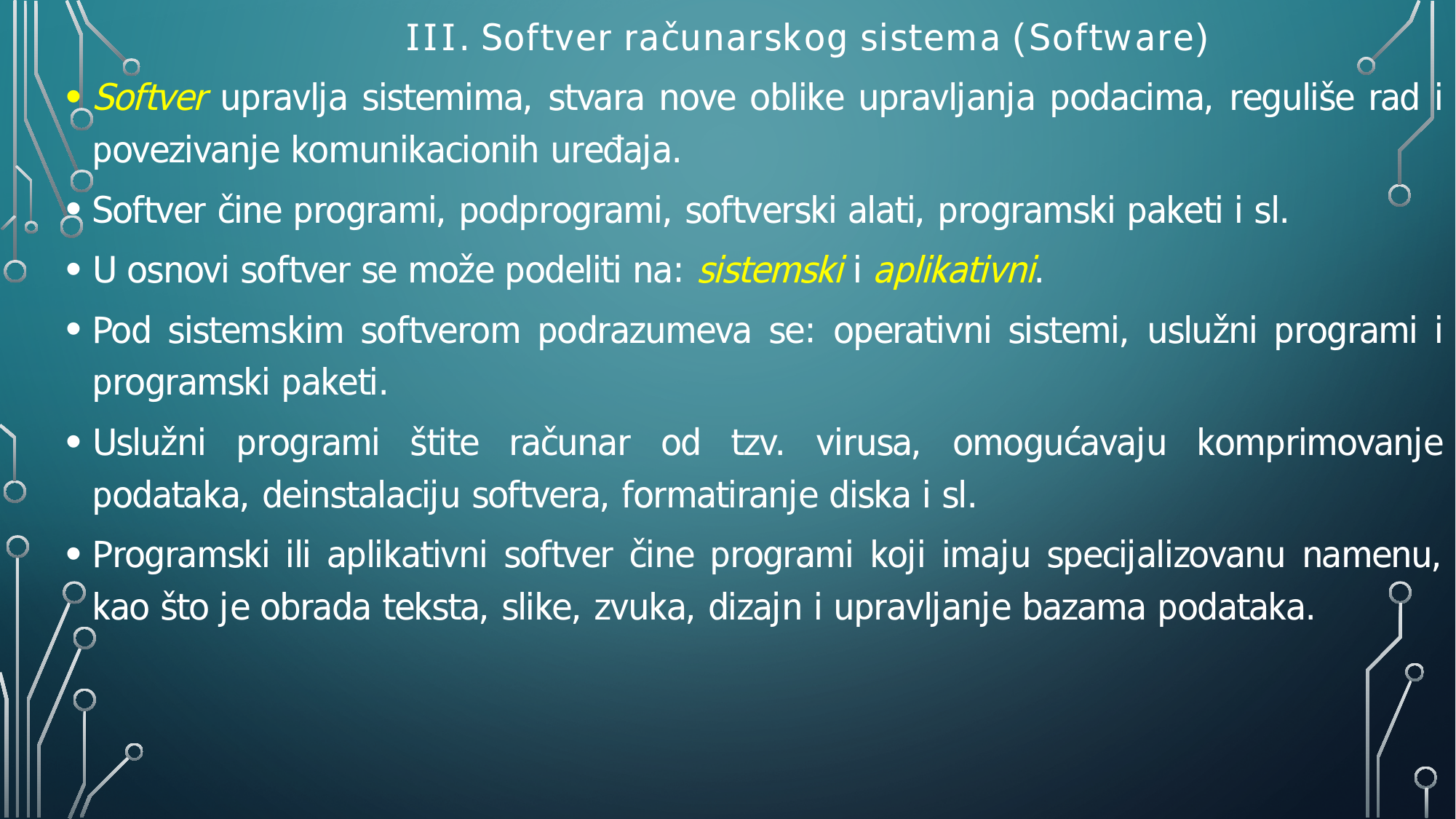

III. Softver računarskog sistema (Software)
Softver upravlja sistemima, stvara nove oblike upravljanja podacima, reguliše rad i povezivanje komunikacionih uređaja.
Softver čine programi, podprogrami, softverski alati, programski paketi i sl.
U osnovi softver se može podeliti na: sistemski i aplikativni.
Pod sistemskim softverom podrazumeva se: operativni sistemi, uslužni programi i programski paketi.
Uslužni programi štite računar od tzv. virusa, omogućavaju komprimovanje podataka, deinstalaciju softvera, formatiranje diska i sl.
Programski ili aplikativni softver čine programi koji imaju specijalizovanu namenu, kao što je obrada teksta, slike, zvuka, dizajn i upravljanje bazama podataka.